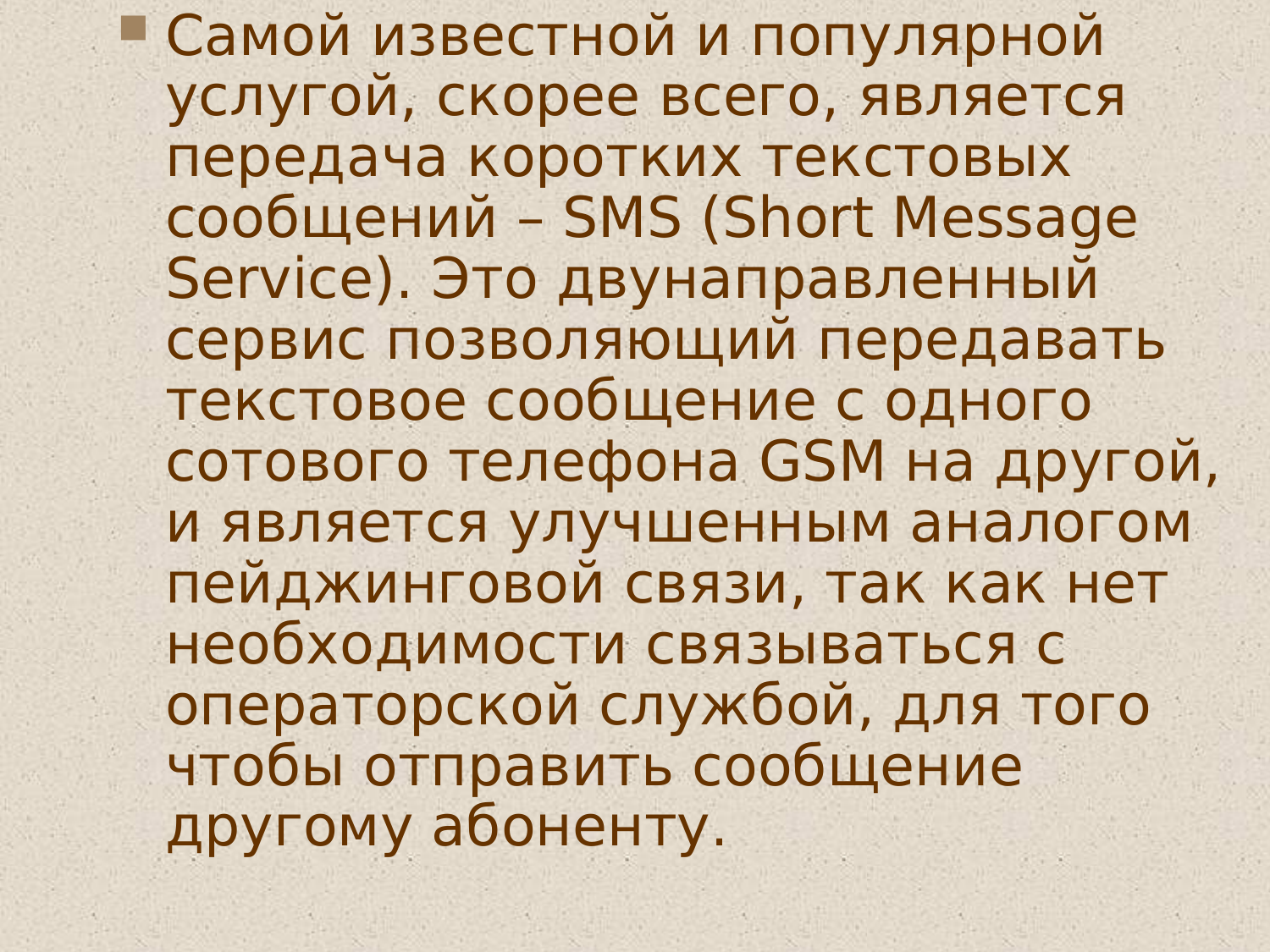

Самой известной и популярной услугой, скорее всего, является передача коротких текстовых сообщений – SMS (Short Message Service). Это двунаправленный сервис позволяющий передавать текстовое сообщение с одного сотового телефона GSM на другой, и является улучшенным аналогом пейджинговой связи, так как нет необходимости связываться с операторской службой, для того чтобы отправить сообщение другому абоненту.